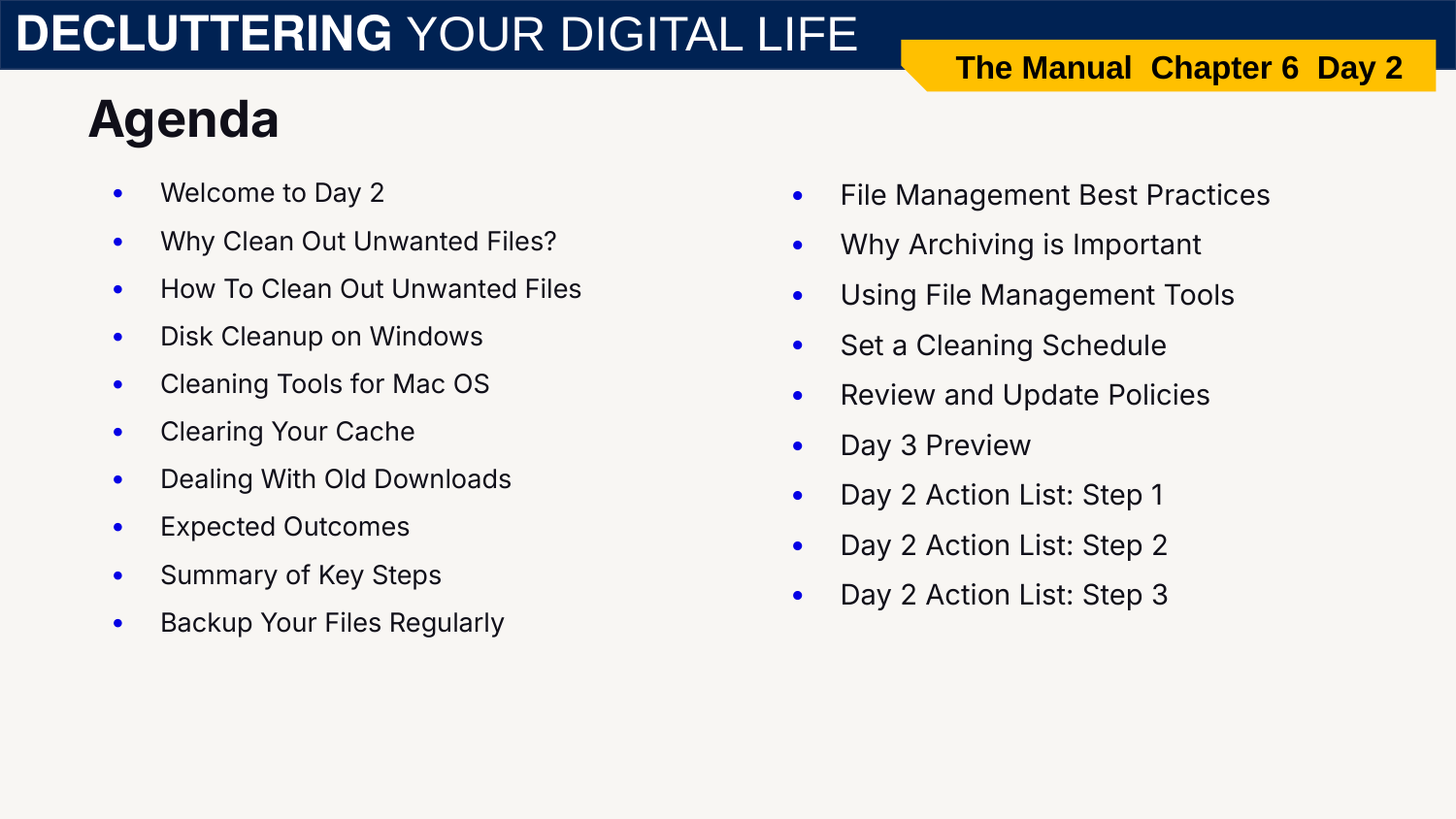

DECLUTTERING YOUR DIGITAL LIFE
The Manual  Chapter 6  Day 2

# Agenda
File Management Best Practices
Why Archiving is Important
Using File Management Tools
Set a Cleaning Schedule
Review and Update Policies
Day 3 Preview
Day 2 Action List: Step 1
Day 2 Action List: Step 2
Day 2 Action List: Step 3
Welcome to Day 2
Why Clean Out Unwanted Files?
How To Clean Out Unwanted Files
Disk Cleanup on Windows
Cleaning Tools for Mac OS
Clearing Your Cache
Dealing With Old Downloads
Expected Outcomes
Summary of Key Steps
Backup Your Files Regularly